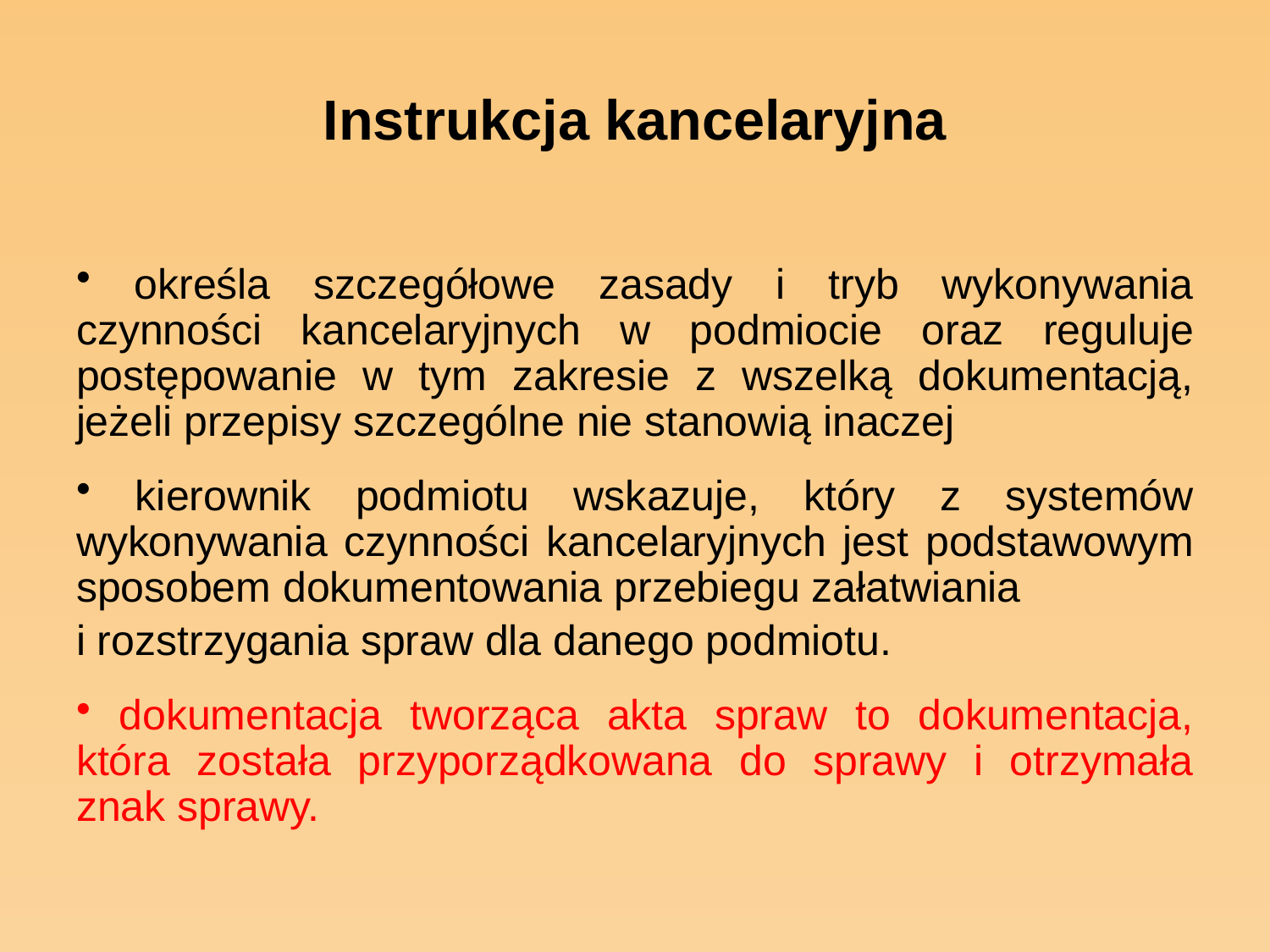

# Instrukcja kancelaryjna

 określa szczegółowe zasady i tryb wykonywania czynności kancelaryjnych w podmiocie oraz reguluje postępowanie w tym zakresie z wszelką dokumentacją, jeżeli przepisy szczególne nie stanowią inaczej

 kierownik podmiotu wskazuje, który z systemów wykonywania czynności kancelaryjnych jest podstawowym sposobem dokumentowania przebiegu załatwiania
i rozstrzygania spraw dla danego podmiotu.

 dokumentacja tworząca akta spraw to dokumentacja, która została przyporządkowana do sprawy i otrzymała znak sprawy.